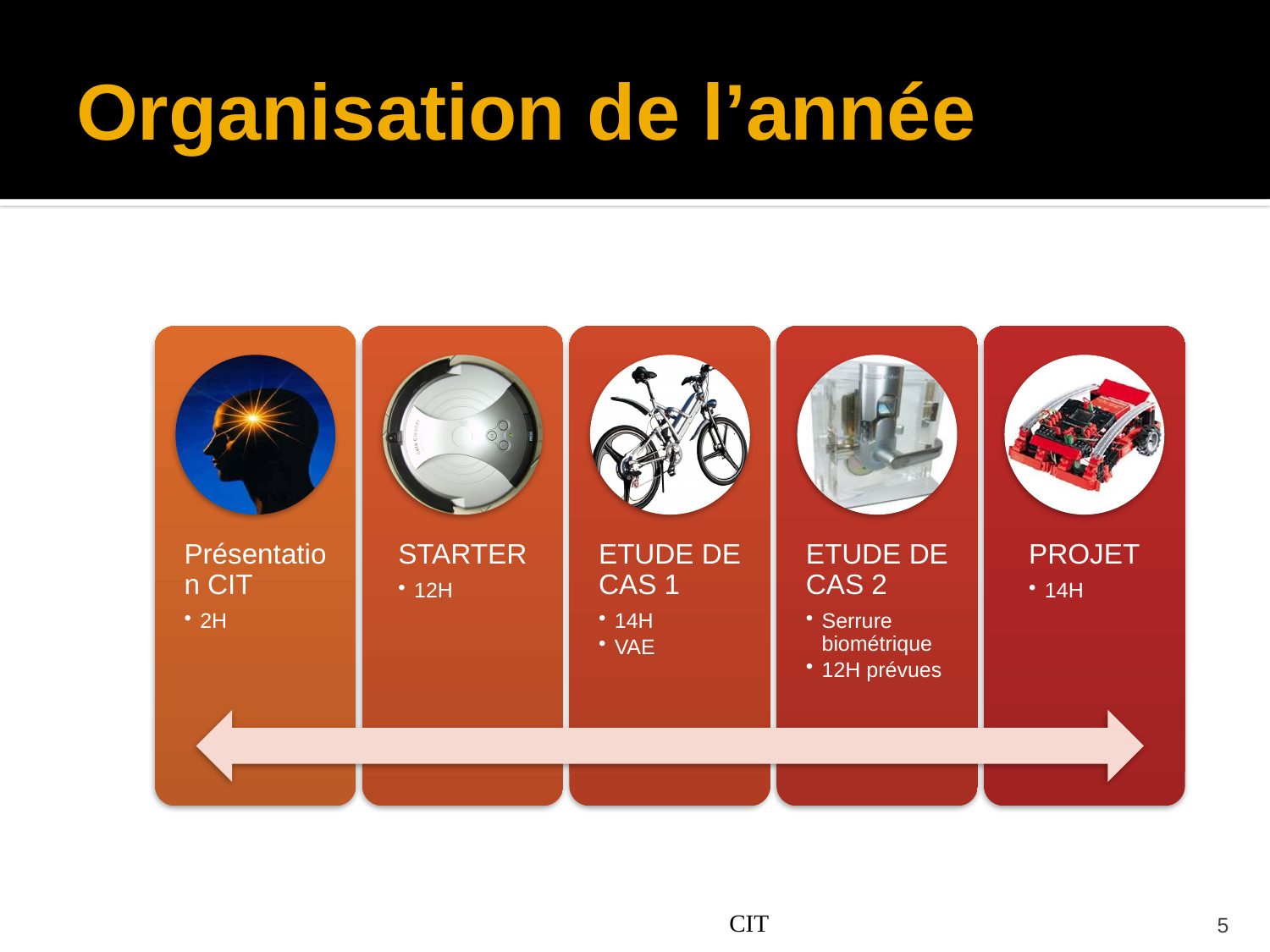

# Organisation de l’année
Présentation CIT
2H
STARTER
12H
ETUDE DE CAS 1
14H
VAE
ETUDE DE CAS 2
Serrure biométrique
12H prévues
PROJET
14H
CIT
5